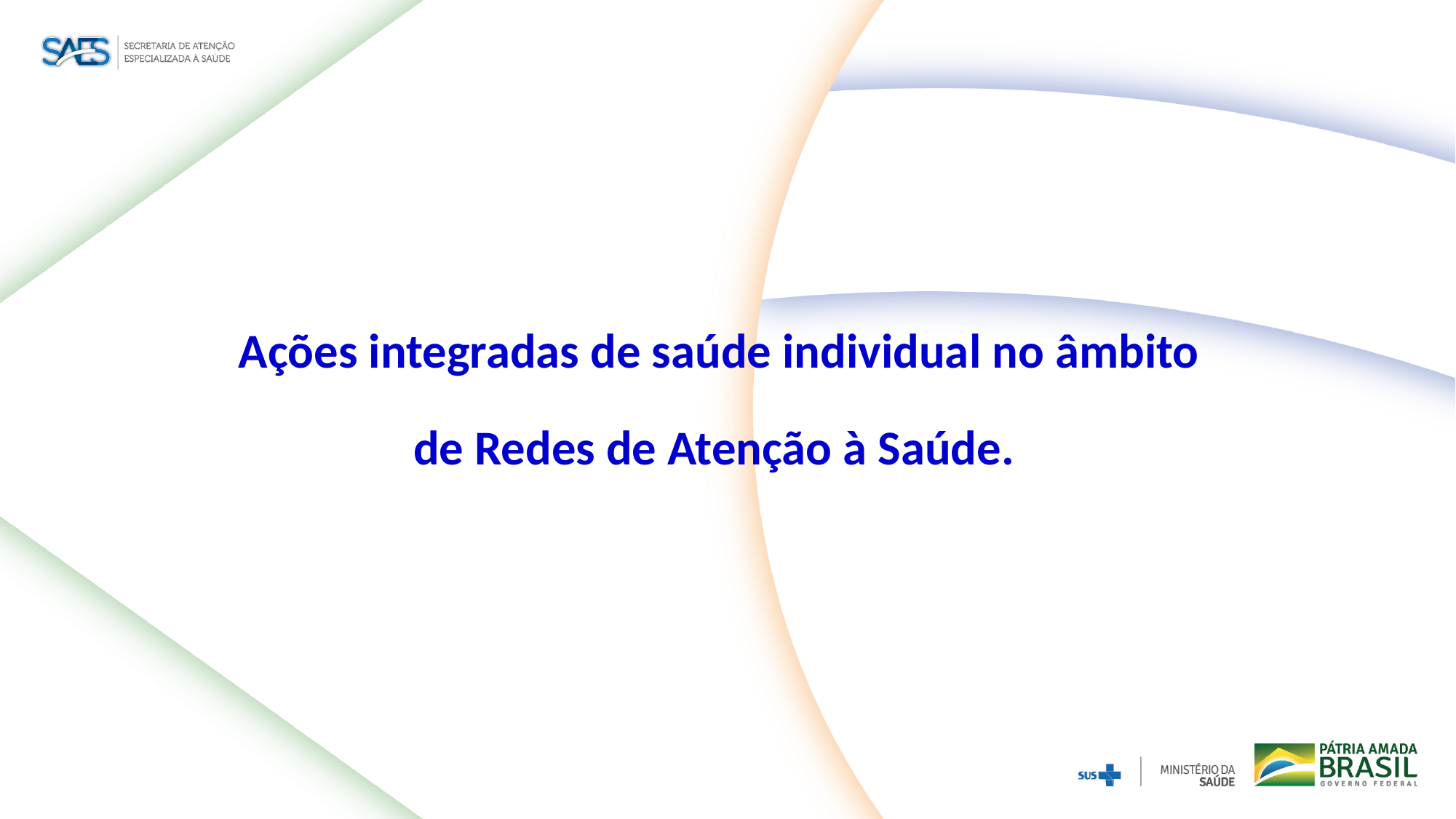

Ações integradas de saúde individual no âmbito
de Redes de Atenção à Saúde.